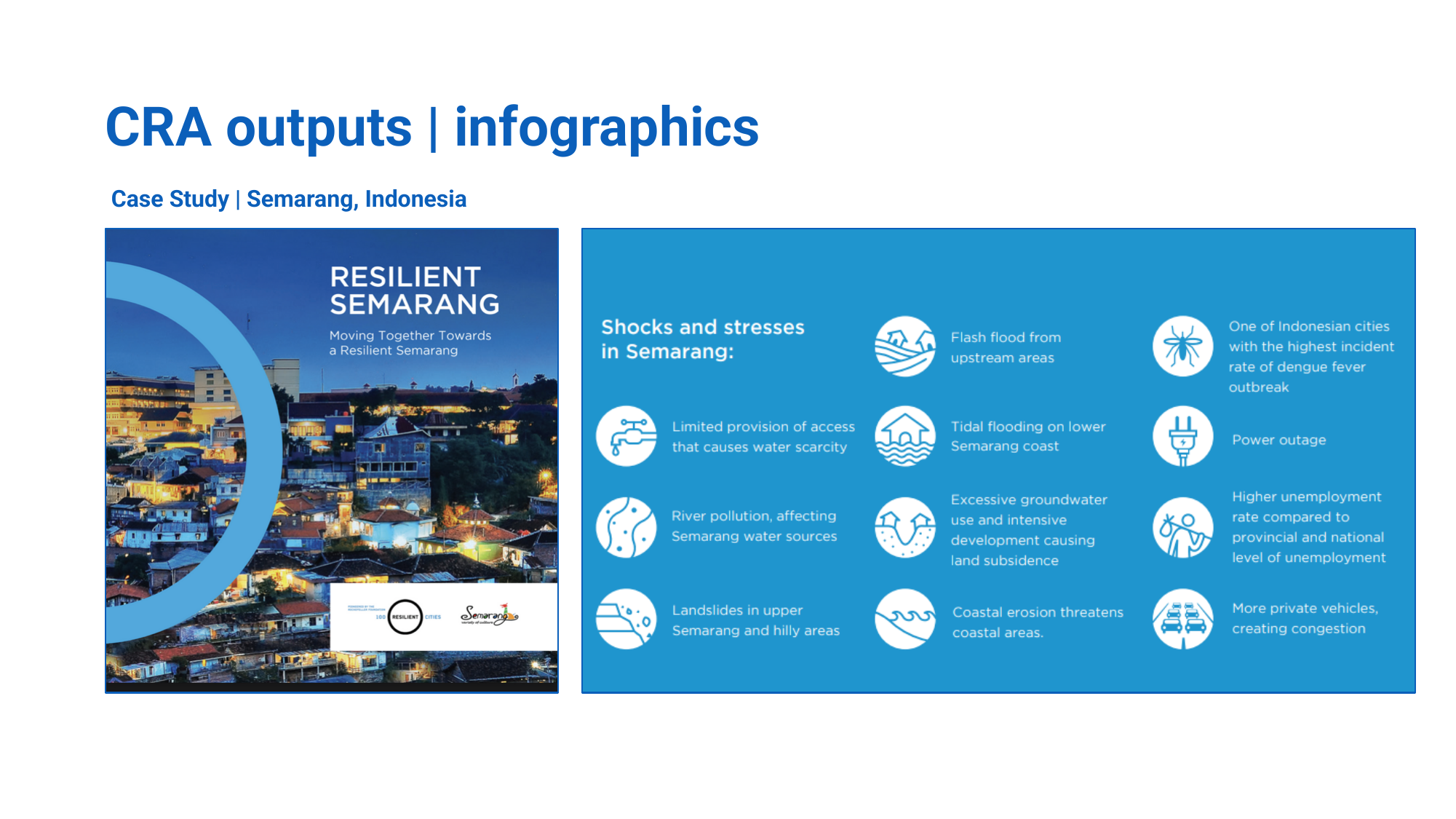

CRA outputs | infographics
Case Study | Semarang, Indonesia

66